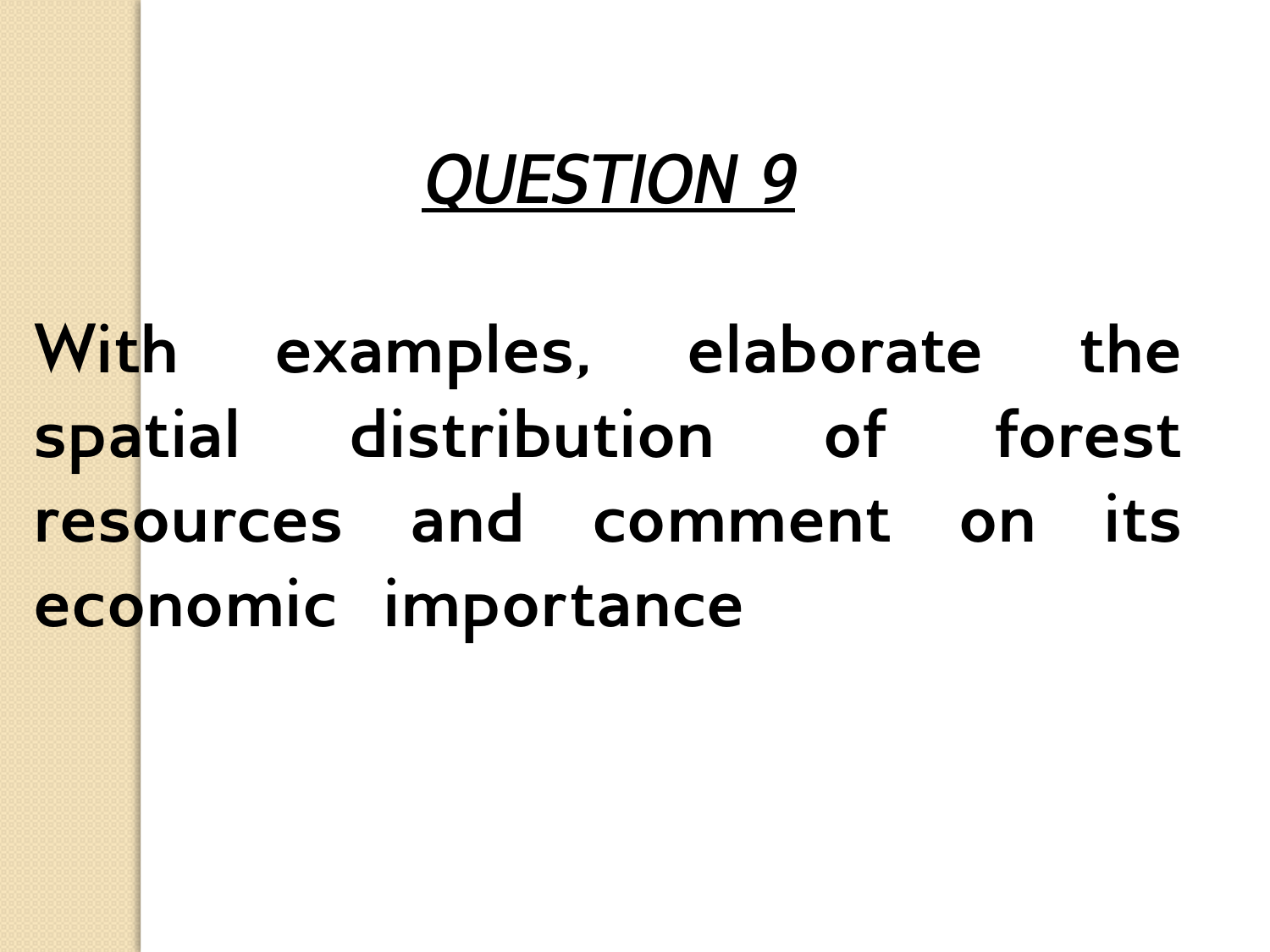

QUESTION 9
With examples, elaborate the spatial distribution of forest resources and comment on its economic  importance